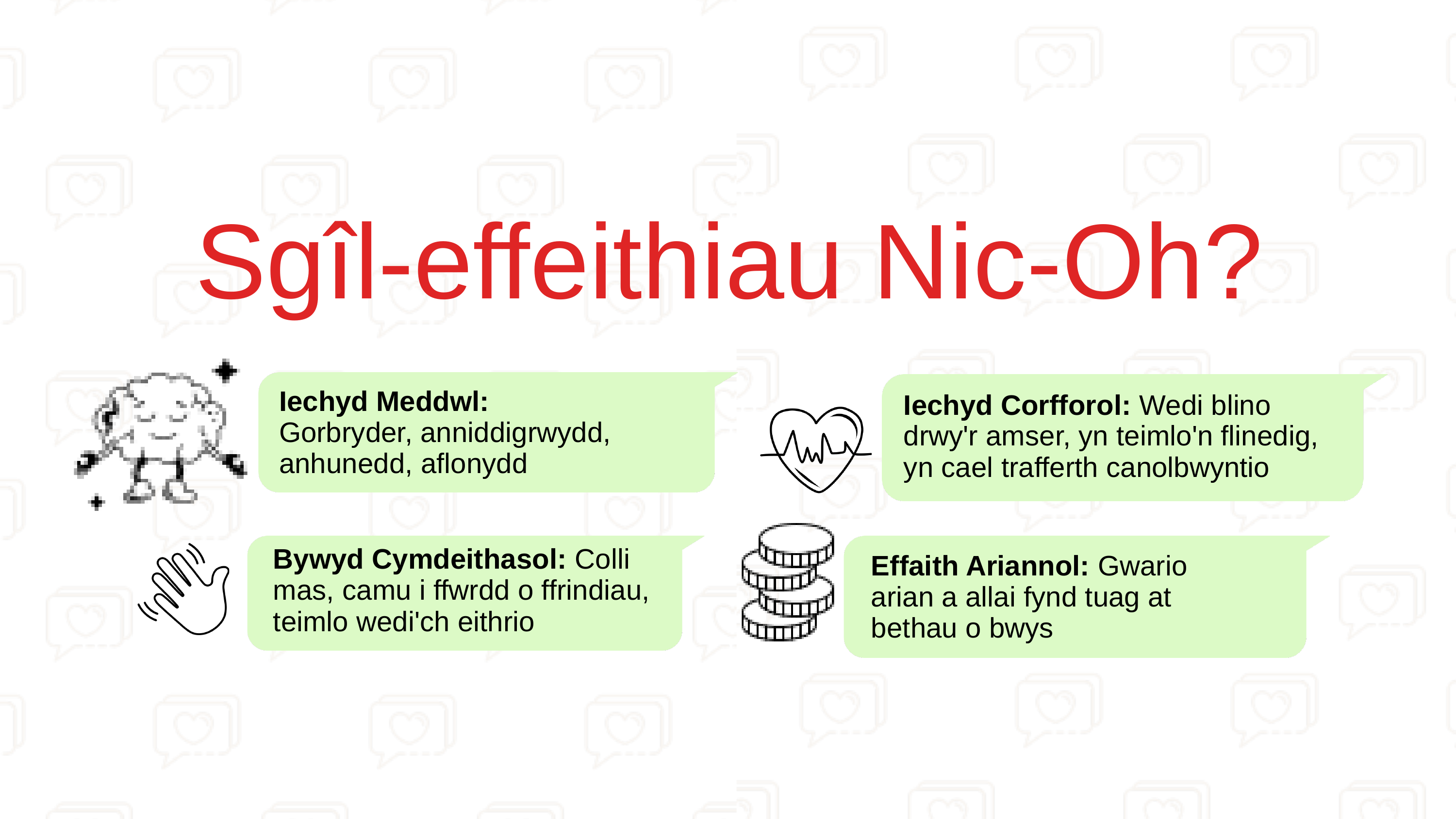

Sgîl-effeithiau Nic-Oh?

Iechyd Meddwl: Gorbryder, anniddigrwydd, anhunedd, aflonydd
Iechyd Corfforol: Wedi blino drwy'r amser, yn teimlo'n flinedig, yn cael trafferth canolbwyntio

Bywyd Cymdeithasol: Colli mas, camu i ffwrdd o ffrindiau, teimlo wedi'ch eithrio
Effaith Ariannol: Gwario arian a allai fynd tuag at bethau o bwys